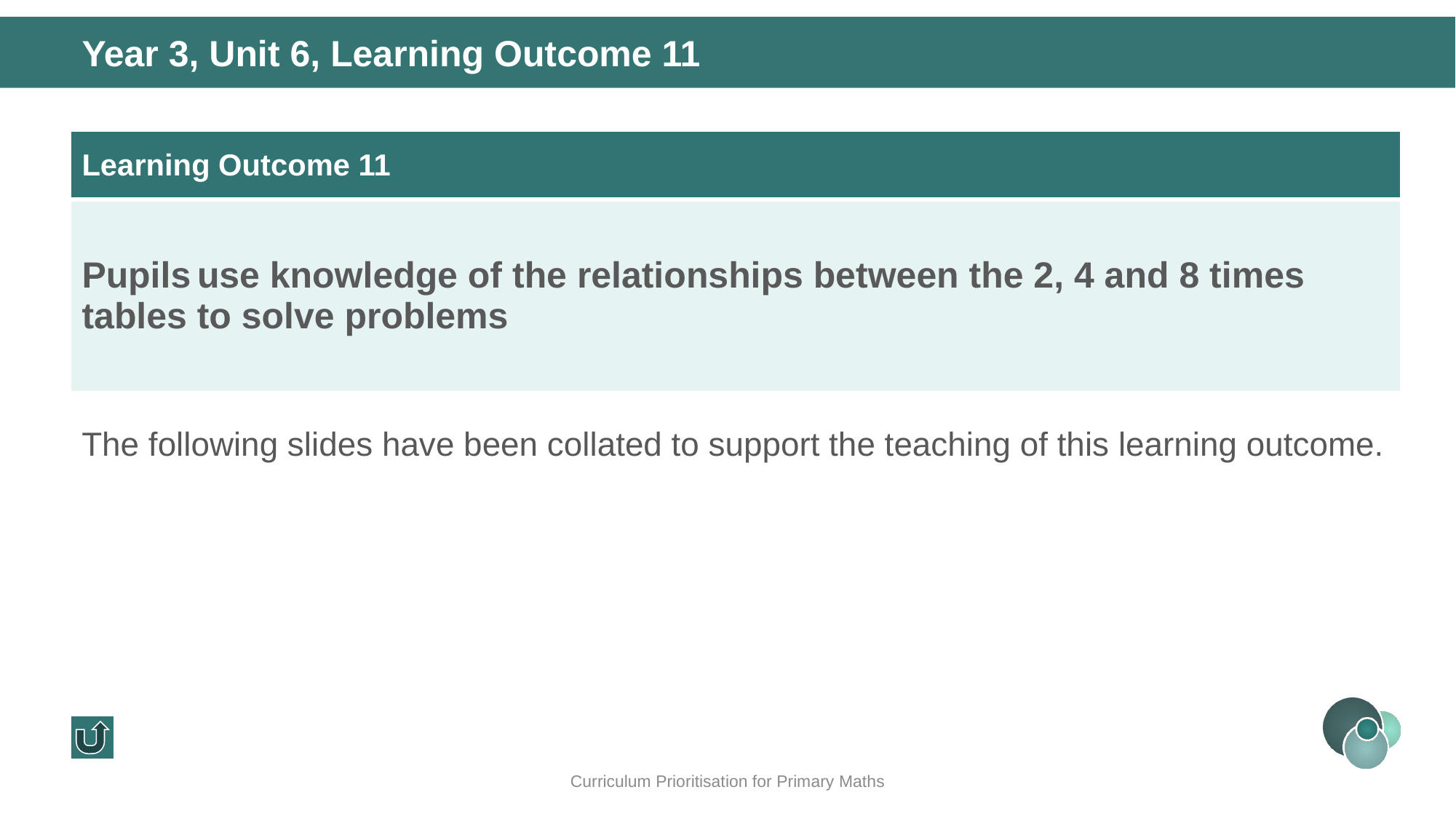

Year 3, Unit 6, Learning Outcome 11
| Learning Outcome 11 |
| --- |
| Pupils use knowledge of the relationships between the 2, 4 and 8 times tables to solve problems |
The following slides have been collated to support the teaching of this learning outcome.

Curriculum Prioritisation for Primary Maths